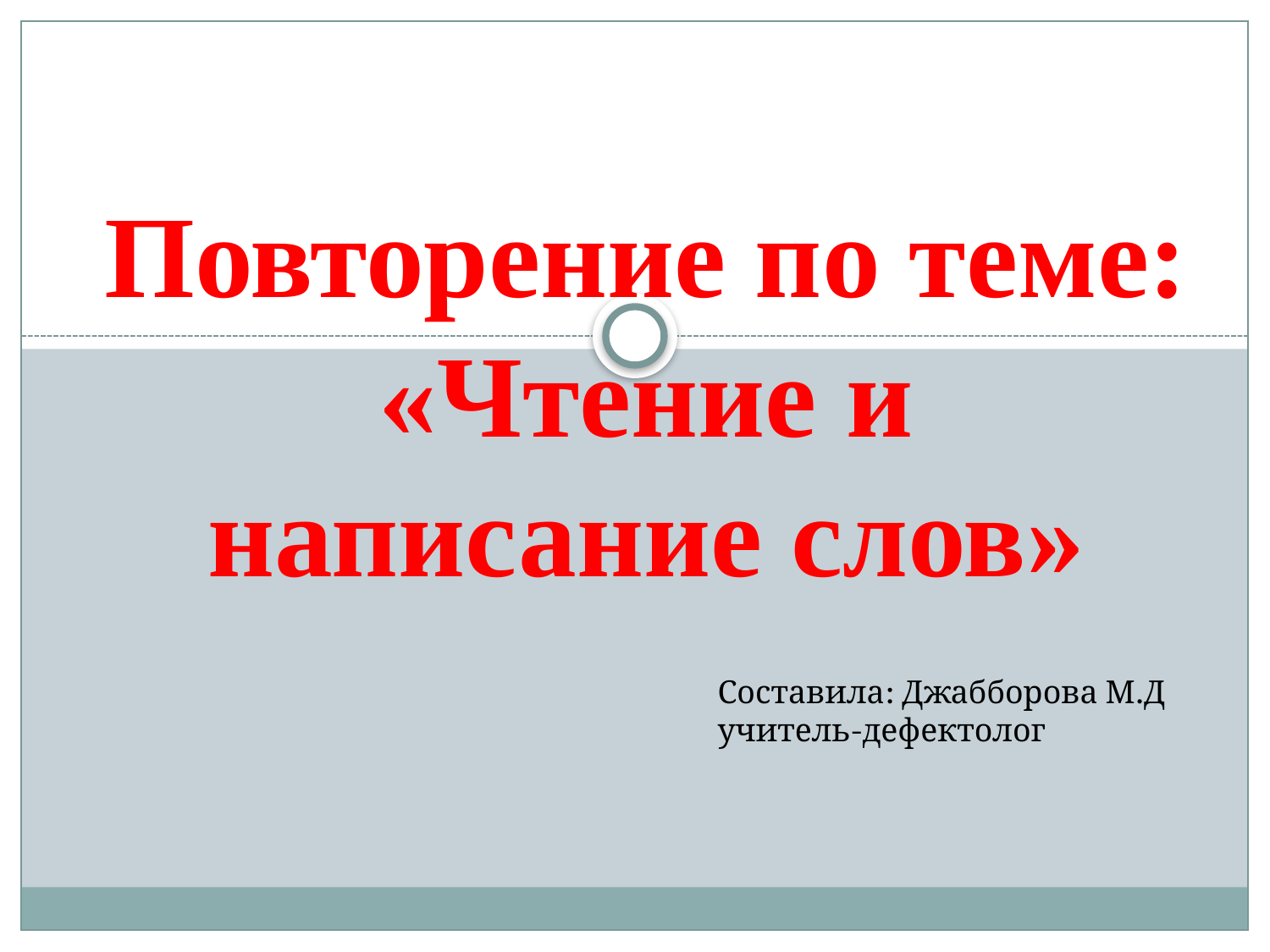

# Повторение по теме: «Чтение и написание слов»
Составила: Джабборова М.Д
учитель-дефектолог